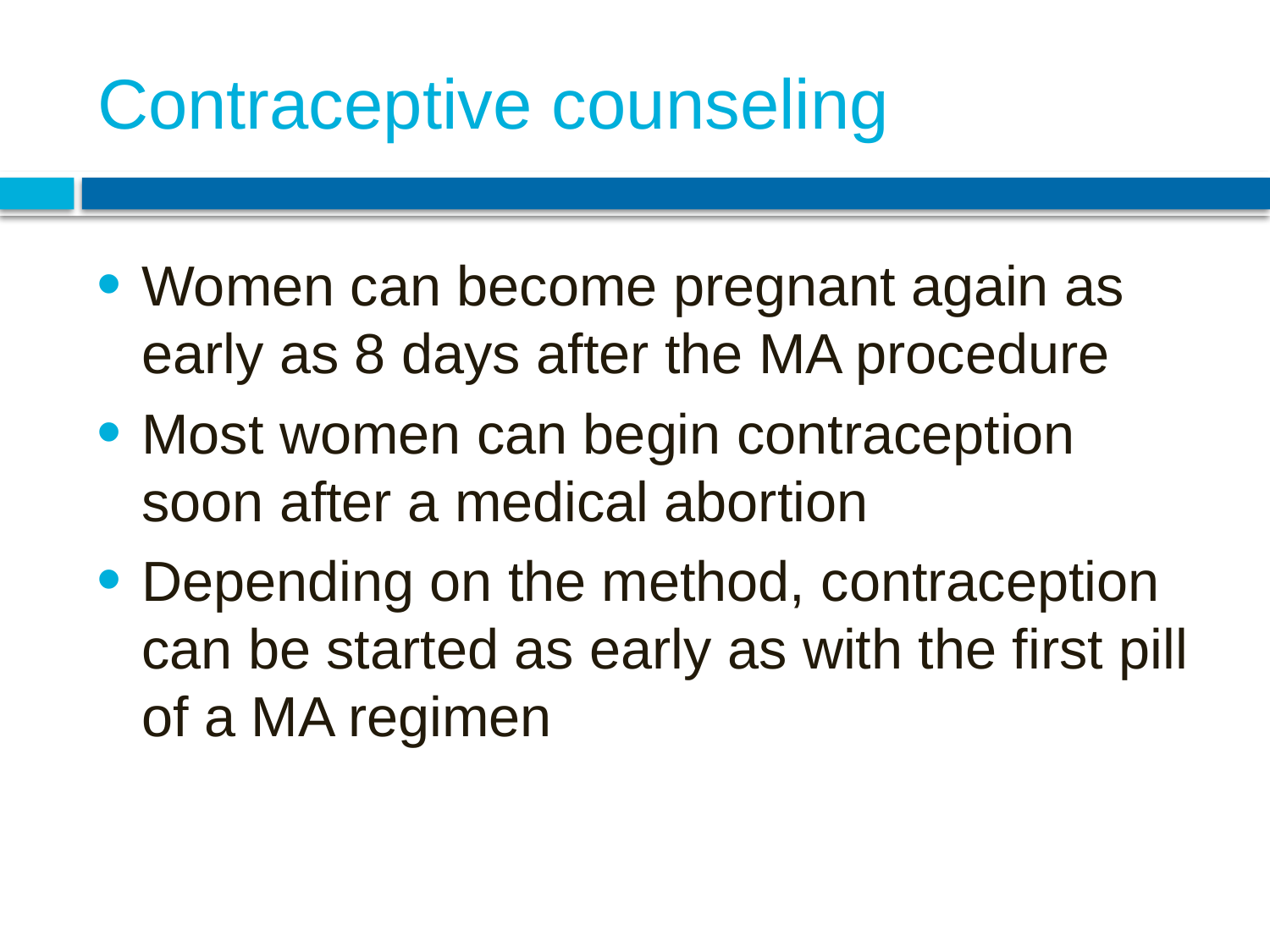

# Contraceptive counseling
Women can become pregnant again as early as 8 days after the MA procedure
Most women can begin contraception soon after a medical abortion
Depending on the method, contraception can be started as early as with the first pill of a MA regimen